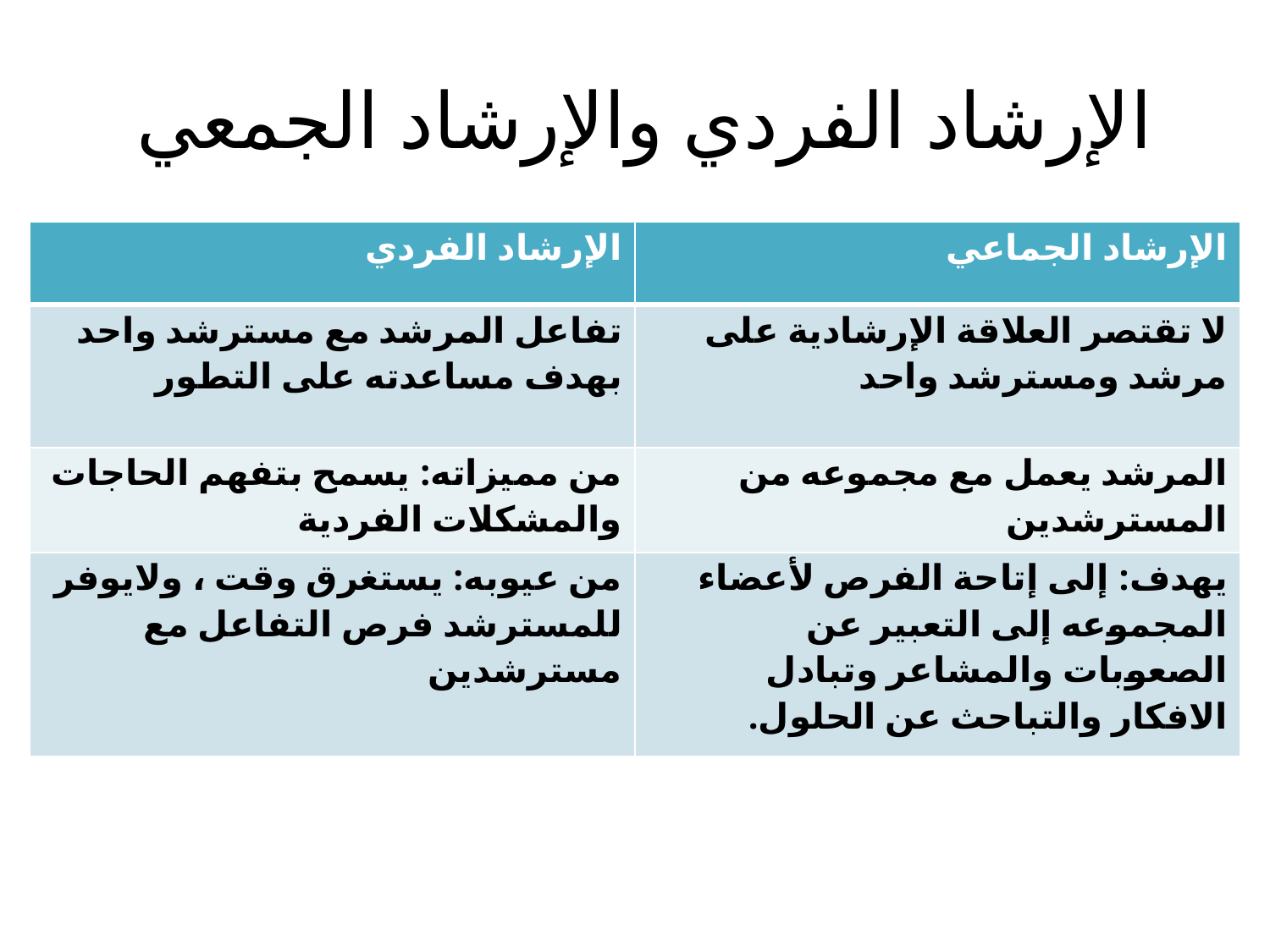

# الإرشاد الفردي والإرشاد الجمعي
| الإرشاد الفردي | الإرشاد الجماعي |
| --- | --- |
| تفاعل المرشد مع مسترشد واحد بهدف مساعدته على التطور | لا تقتصر العلاقة الإرشادية على مرشد ومسترشد واحد |
| من مميزاته: يسمح بتفهم الحاجات والمشكلات الفردية | المرشد يعمل مع مجموعه من المسترشدين |
| من عيوبه: يستغرق وقت ، ولايوفر للمسترشد فرص التفاعل مع مسترشدين | يهدف: إلى إتاحة الفرص لأعضاء المجموعه إلى التعبير عن الصعوبات والمشاعر وتبادل الافكار والتباحث عن الحلول. |